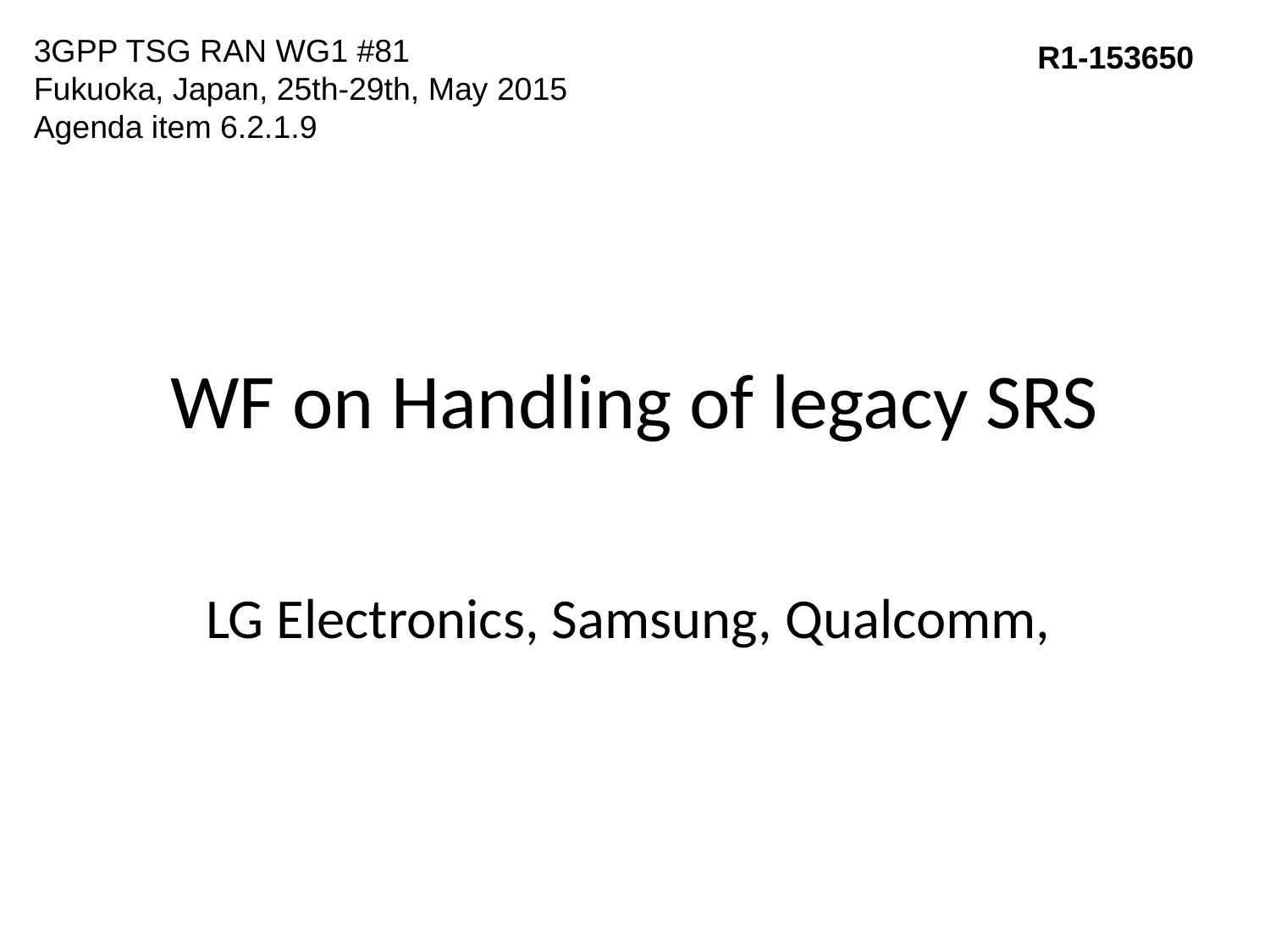

3GPP TSG RAN WG1 #81
Fukuoka, Japan, 25th-29th, May 2015
Agenda item 6.2.1.9
R1-153650
# WF on Handling of legacy SRS
LG Electronics, Samsung, Qualcomm,